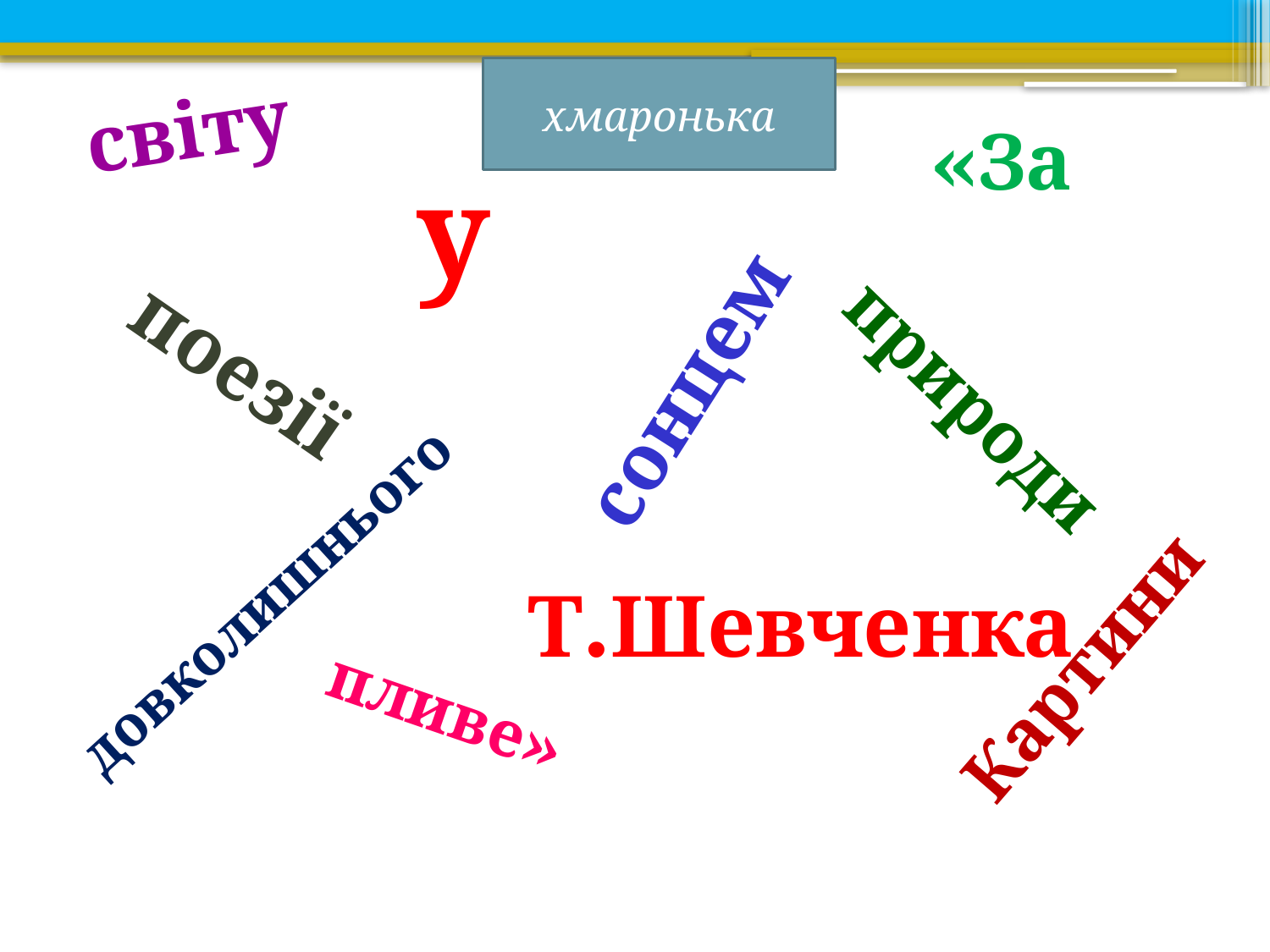

хмаронька
світу
хмаронька
«За
у
поезії
сонцем
природи
довколишнього
Т.Шевченка
Картини
пливе»